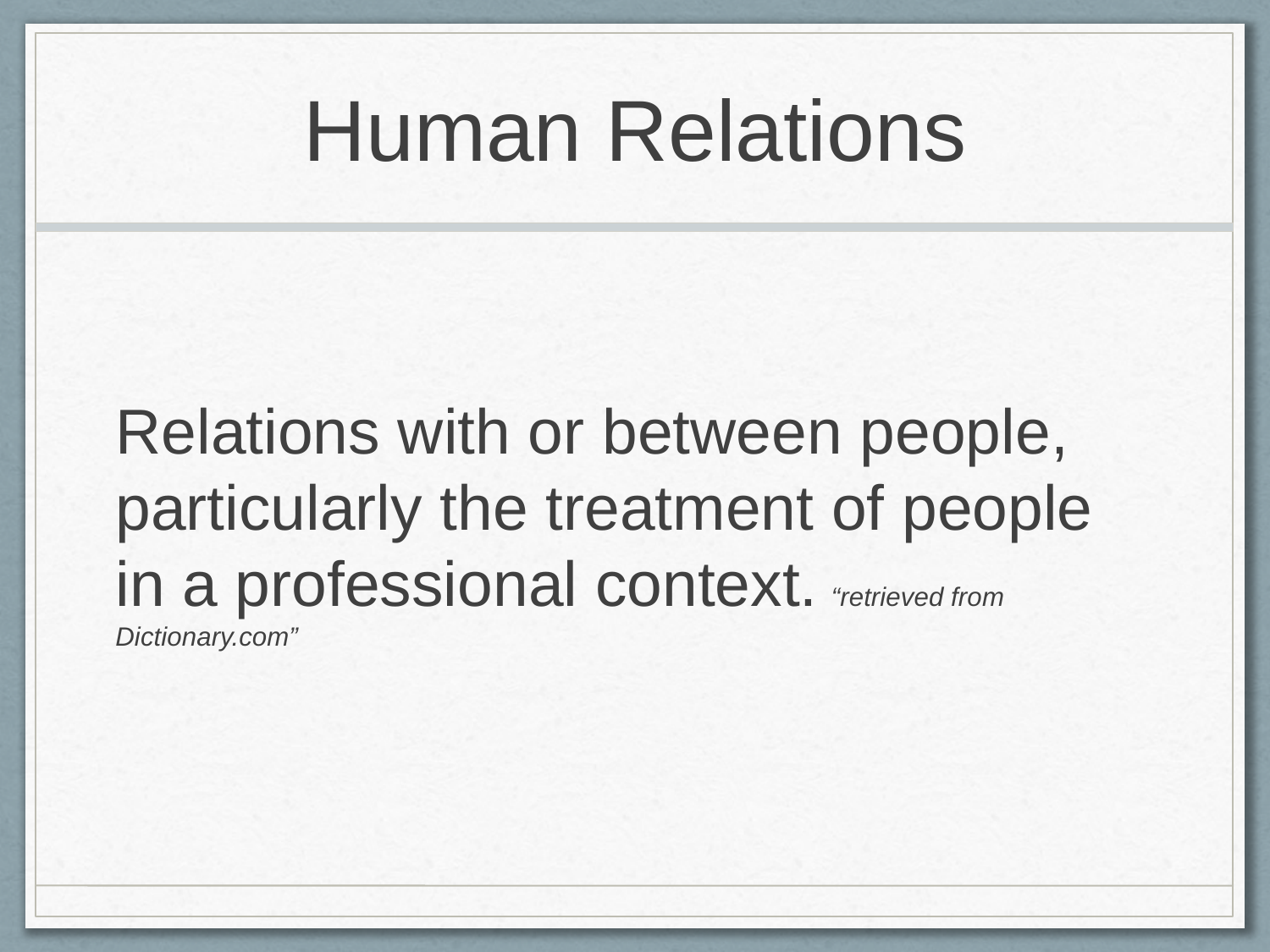

# Human Relations
Relations with or between people, particularly the treatment of people in a professional context. “retrieved from Dictionary.com”